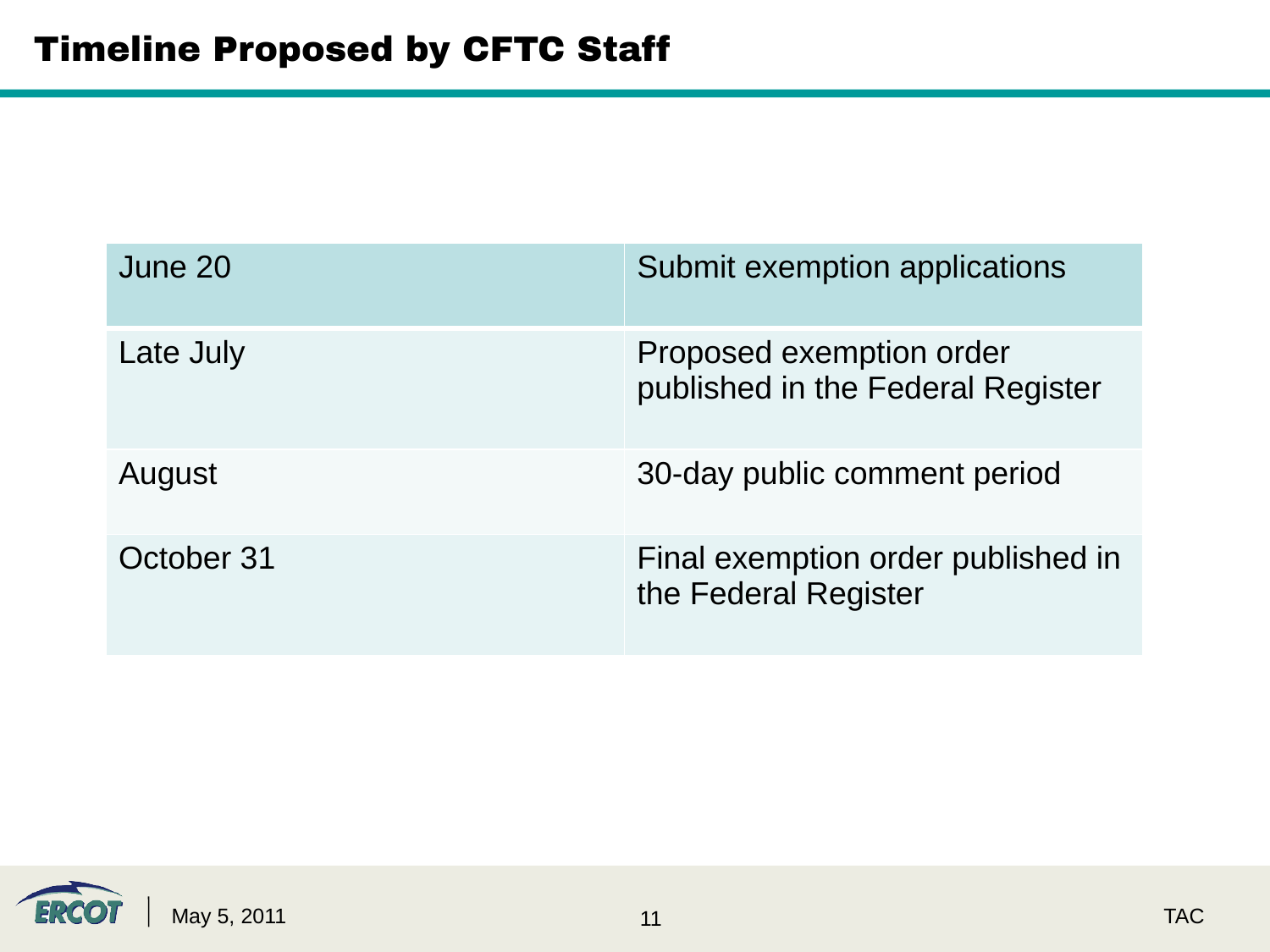

# Timeline Proposed by CFTC Staff
| June 20 | Submit exemption applications |
| --- | --- |
| Late July | Proposed exemption order published in the Federal Register |
| August | 30-day public comment period |
| October 31 | Final exemption order published in the Federal Register |
May 5, 2011
TAC